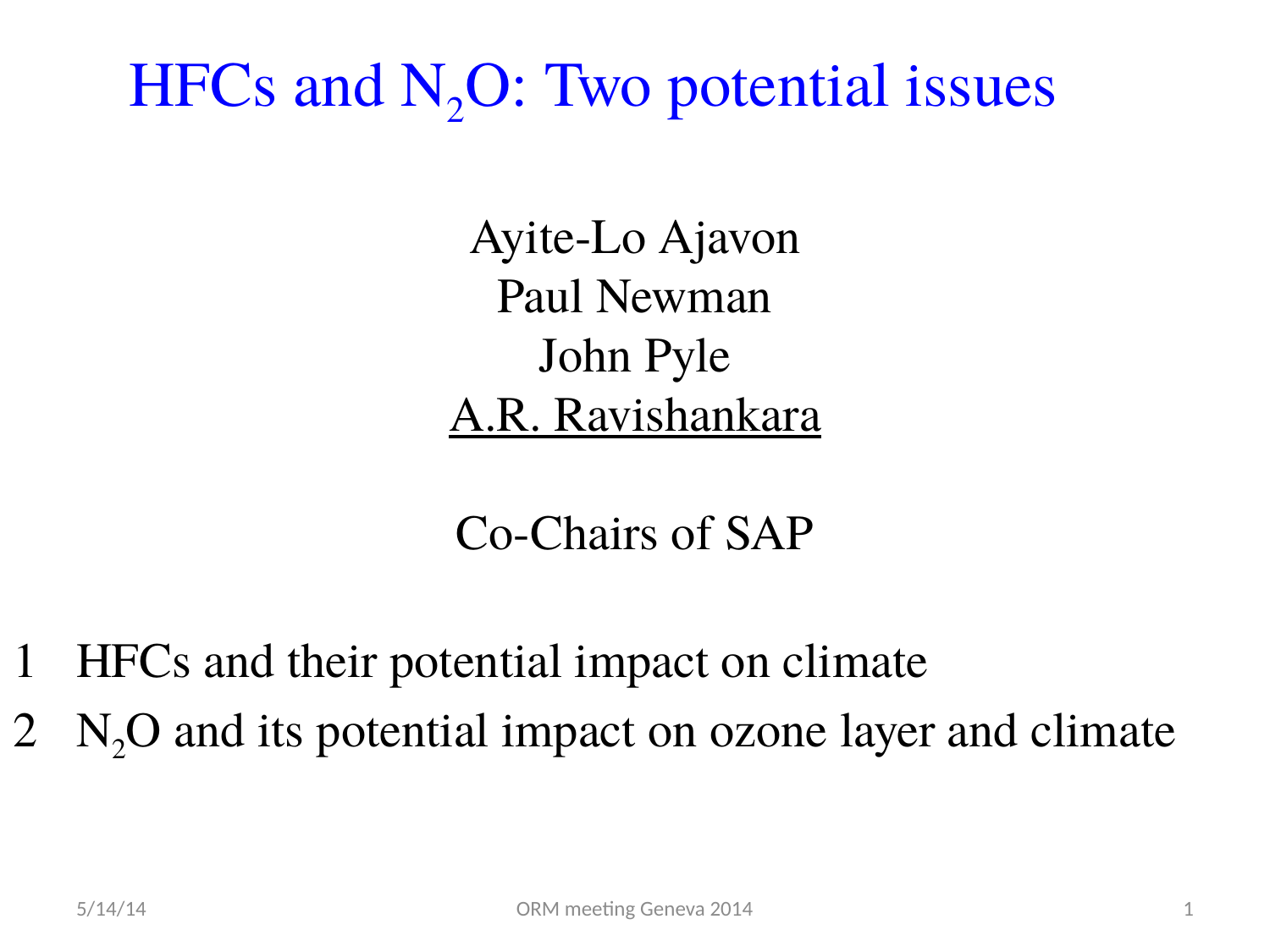

# HFCs and N2O: Two potential issues
Ayite-Lo Ajavon
Paul Newman
John Pyle
A.R. Ravishankara

Co-Chairs of SAP
HFCs and their potential impact on climate
N2O and its potential impact on ozone layer and climate
5/14/14
ORM meeting Geneva 2014
1